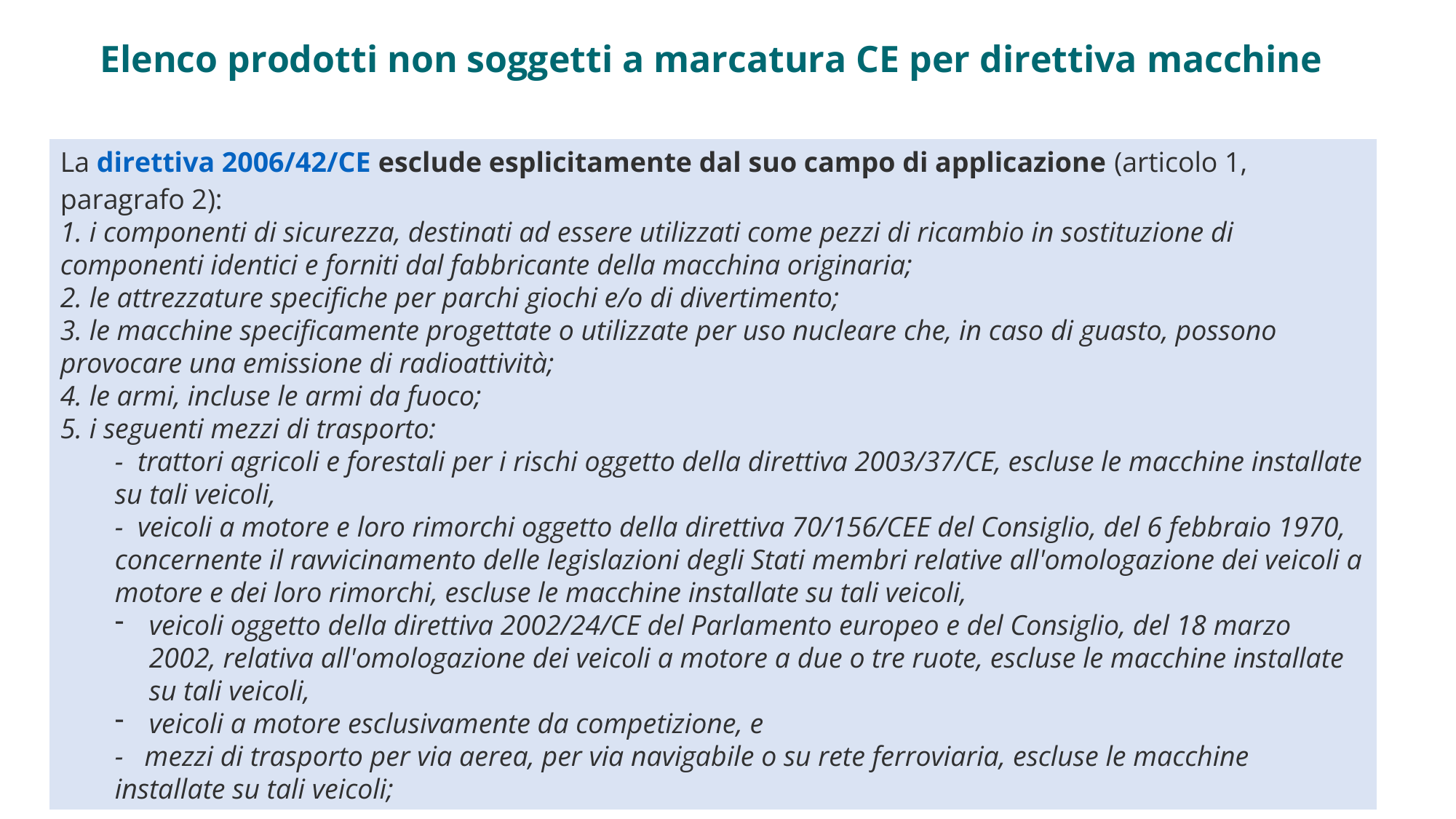

Elenco prodotti non soggetti a marcatura CE per direttiva macchine

La direttiva 2006/42/CE esclude esplicitamente dal suo campo di applicazione (articolo 1, paragrafo 2):
 i componenti di sicurezza, destinati ad essere utilizzati come pezzi di ricambio in sostituzione di  componenti identici e forniti dal fabbricante della macchina originaria;
 le attrezzature specifiche per parchi giochi e/o di divertimento;
 le macchine specificamente progettate o utilizzate per uso nucleare che, in caso di guasto, possono provocare una emissione di radioattività;
 le armi, incluse le armi da fuoco;
 i seguenti mezzi di trasporto:
-  trattori agricoli e forestali per i rischi oggetto della direttiva 2003/37/CE, escluse le macchine installate su tali veicoli,
-  veicoli a motore e loro rimorchi oggetto della direttiva 70/156/CEE del Consiglio, del 6 febbraio 1970, concernente il ravvicinamento delle legislazioni degli Stati membri relative all'omologazione dei veicoli a motore e dei loro rimorchi, escluse le macchine installate su tali veicoli,
veicoli oggetto della direttiva 2002/24/CE del Parlamento europeo e del Consiglio, del 18 marzo 2002, relativa all'omologazione dei veicoli a motore a due o tre ruote, escluse le macchine installate su tali veicoli,
veicoli a motore esclusivamente da competizione, e
-   mezzi di trasporto per via aerea, per via navigabile o su rete ferroviaria, escluse le macchine installate su tali veicoli;